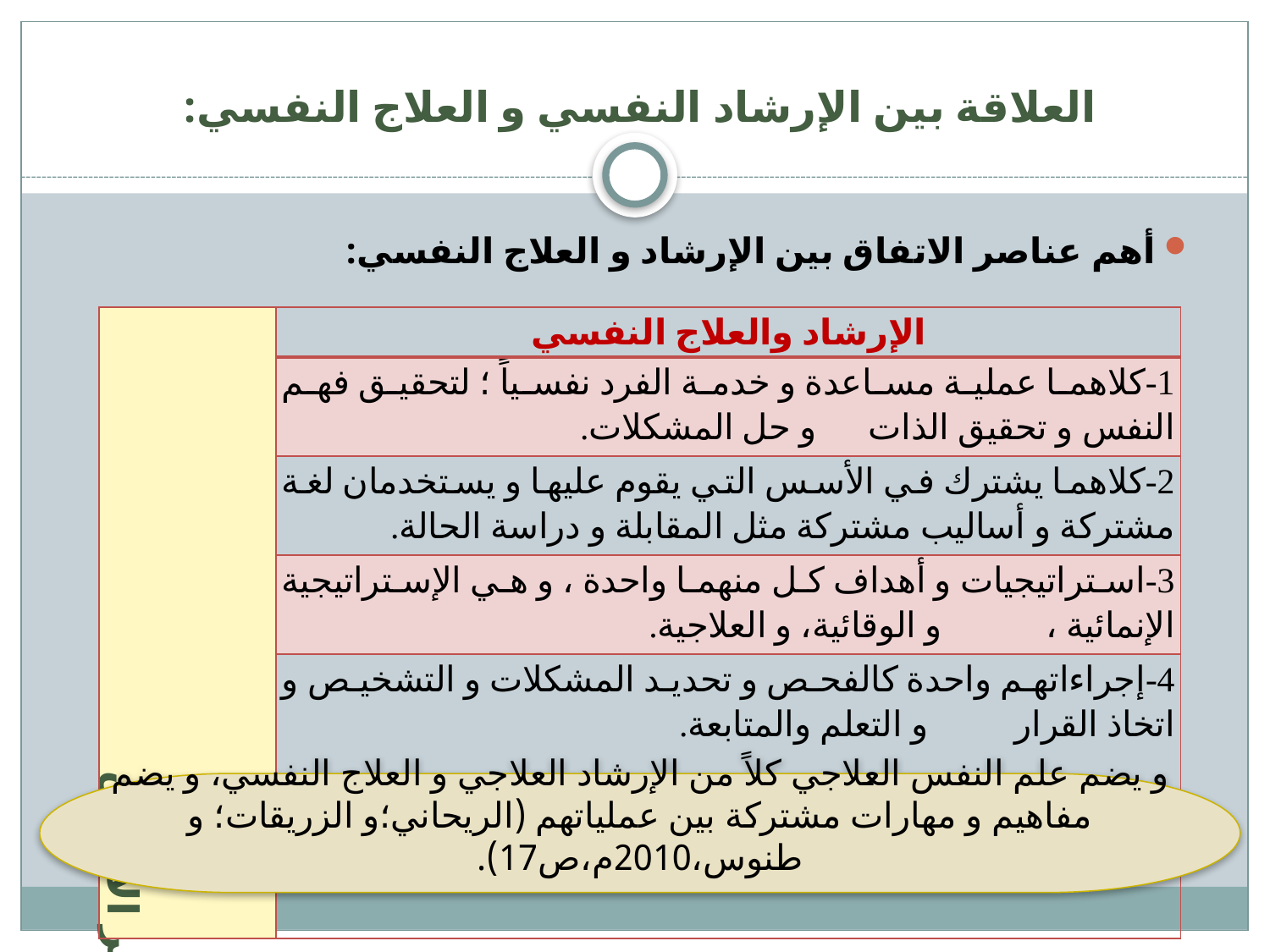

# العلاقة بين الإرشاد النفسي و العلاج النفسي:
أهم عناصر الاتفاق بين الإرشاد و العلاج النفسي:
| عناصر الاتفاق | الإرشاد والعلاج النفسي |
| --- | --- |
|  | 1-كلاهما عملية مساعدة و خدمة الفرد نفسياً ؛ لتحقيق فهم النفس و تحقيق الذات و حل المشكلات. |
|  | 2-كلاهما يشترك في الأسس التي يقوم عليها و يستخدمان لغة مشتركة و أساليب مشتركة مثل المقابلة و دراسة الحالة. |
|  | 3-استراتيجيات و أهداف كل منهما واحدة ، و هي الإستراتيجية الإنمائية ، و الوقائية، و العلاجية. |
|  | 4-إجراءاتهم واحدة كالفحص و تحديد المشكلات و التشخيص و اتخاذ القرار و التعلم والمتابعة. |
و يضم علم النفس العلاجي كلاً من الإرشاد العلاجي و العلاج النفسي، و يضم مفاهيم و مهارات مشتركة بين عملياتهم (الريحاني؛و الزريقات؛ و طنوس،2010م،ص17).